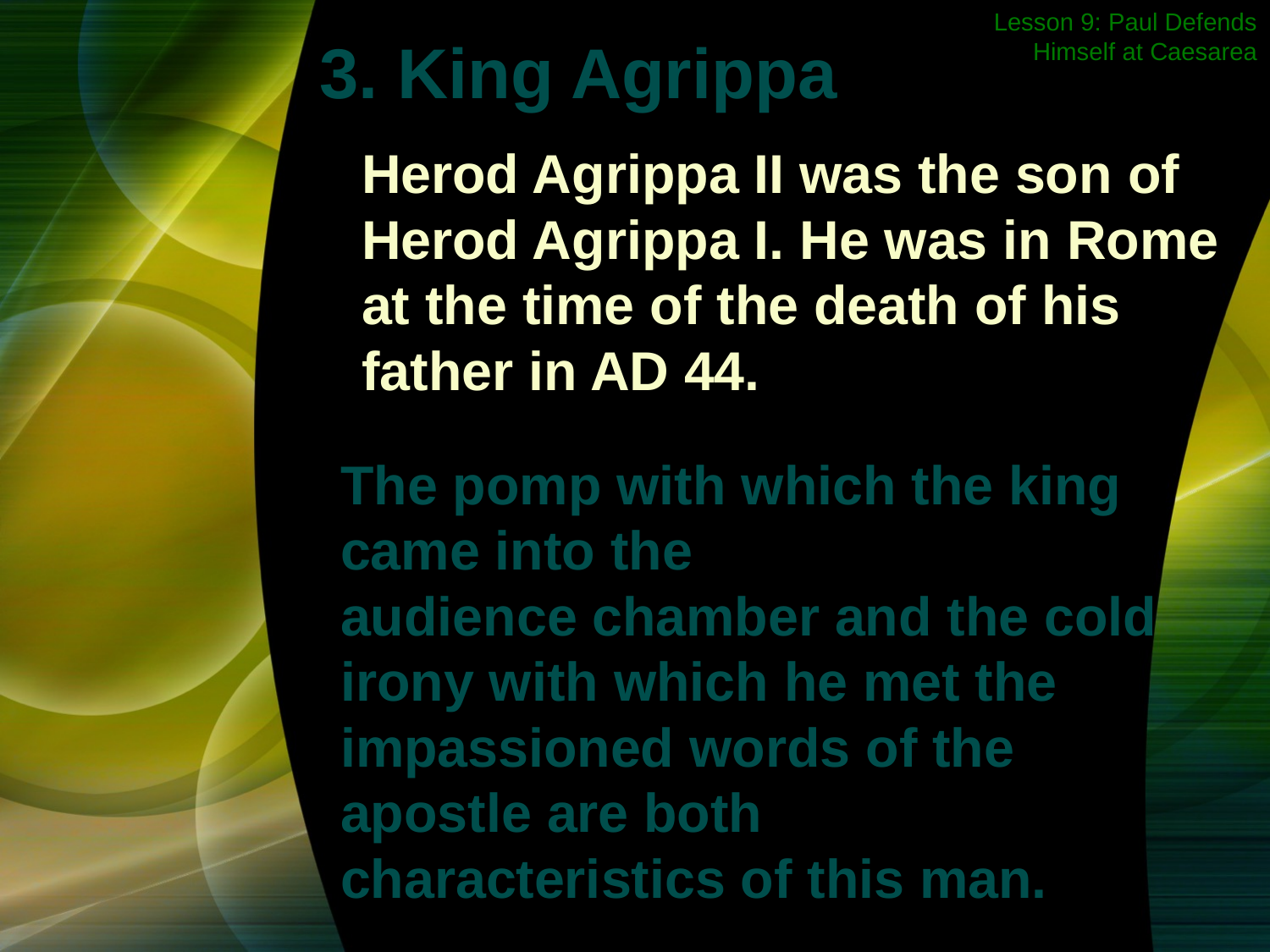

Lesson 9: Paul Defends Himself at Caesarea
3. King Agrippa
Herod Agrippa II was the son of Herod Agrippa I. He was in Rome at the time of the death of his father in AD 44.
The pomp with which the king came into the
audience chamber and the cold irony with which he met the impassioned words of the apostle are both characteristics of this man.